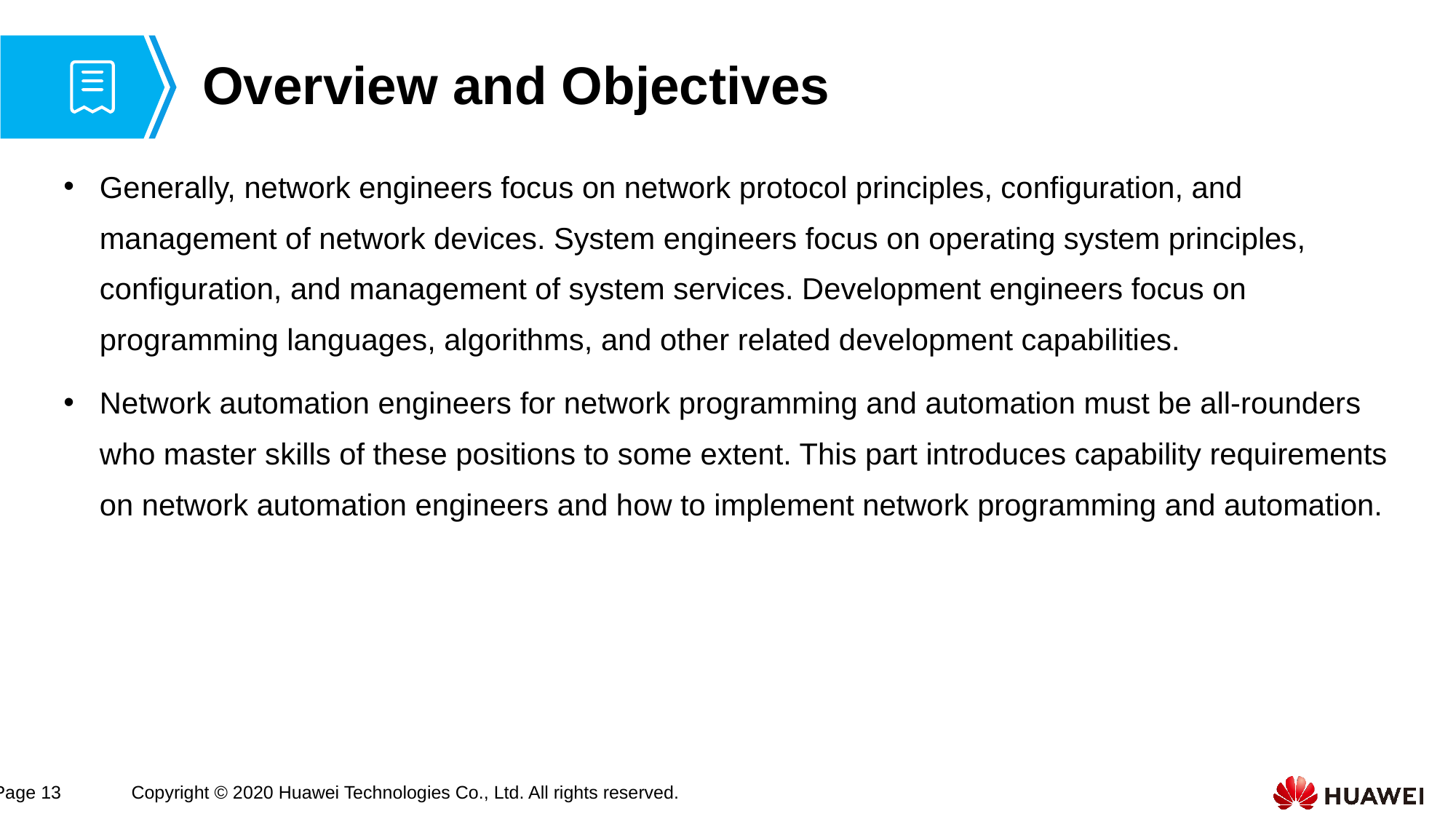

# Overview and Objectives
Generally, network engineers focus on network protocol principles, configuration, and management of network devices. System engineers focus on operating system principles, configuration, and management of system services. Development engineers focus on programming languages, algorithms, and other related development capabilities.
Network automation engineers for network programming and automation must be all-rounders who master skills of these positions to some extent. This part introduces capability requirements on network automation engineers and how to implement network programming and automation.